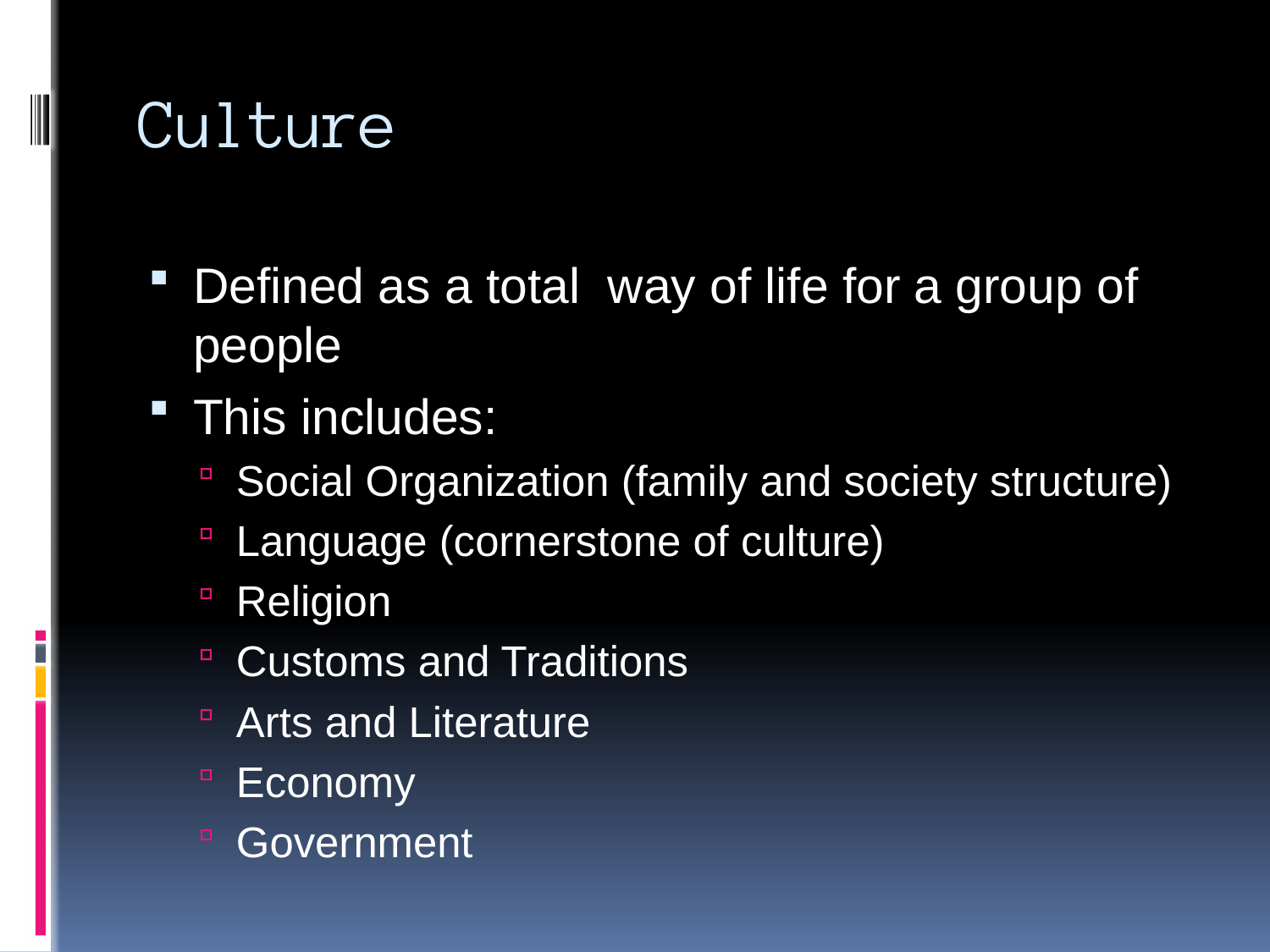

# Culture
Defined as a total  way of life for a group of people
This includes:
Social Organization (family and society structure)
Language (cornerstone of culture)
Religion
Customs and Traditions
Arts and Literature
Economy
Government